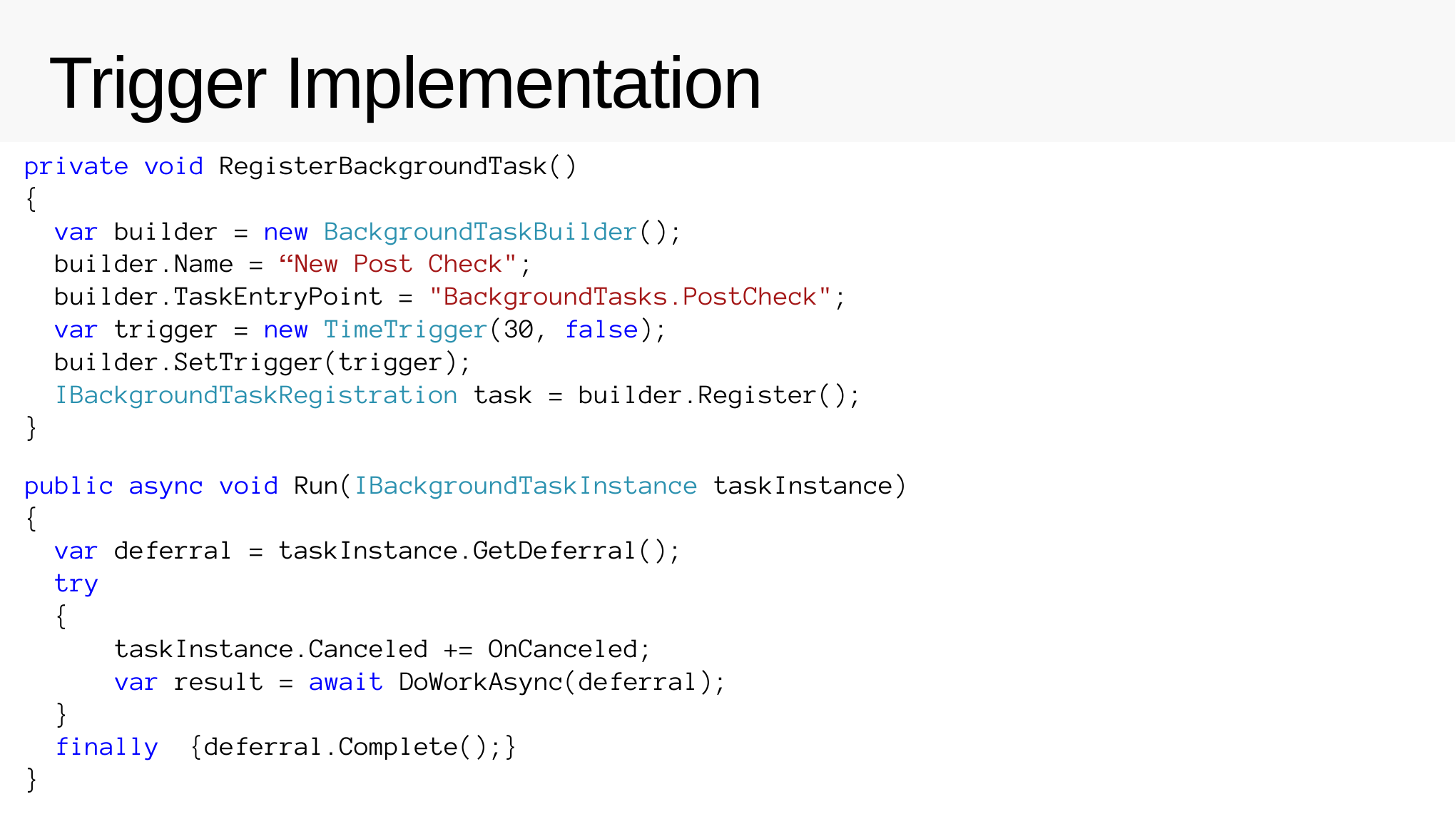

# Trigger Implementation
private void RegisterBackgroundTask()
{
  var builder = new BackgroundTaskBuilder();
  builder.Name = “New Post Check";
  builder.TaskEntryPoint = "BackgroundTasks.PostCheck";
  var trigger = new TimeTrigger(30, false);
  builder.SetTrigger(trigger);
  IBackgroundTaskRegistration task = builder.Register();
}
public async void Run(IBackgroundTaskInstance taskInstance)
{
  var deferral = taskInstance.GetDeferral();
  try
  {
      taskInstance.Canceled += OnCanceled;
      var result = await DoWorkAsync(deferral);
  }
  finally  {deferral.Complete();}
}